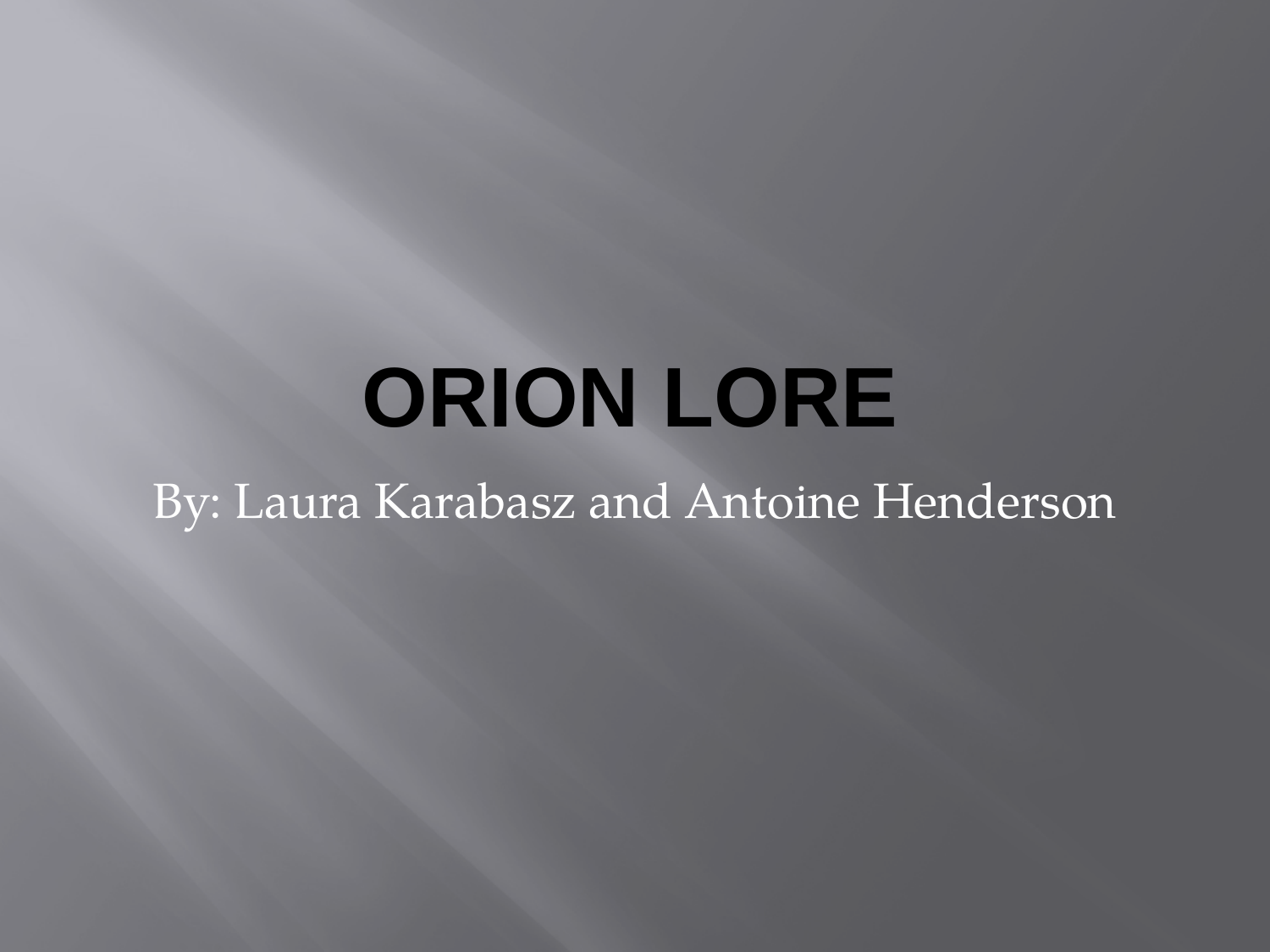

# Orion Lore
By: Laura Karabasz and Antoine Henderson